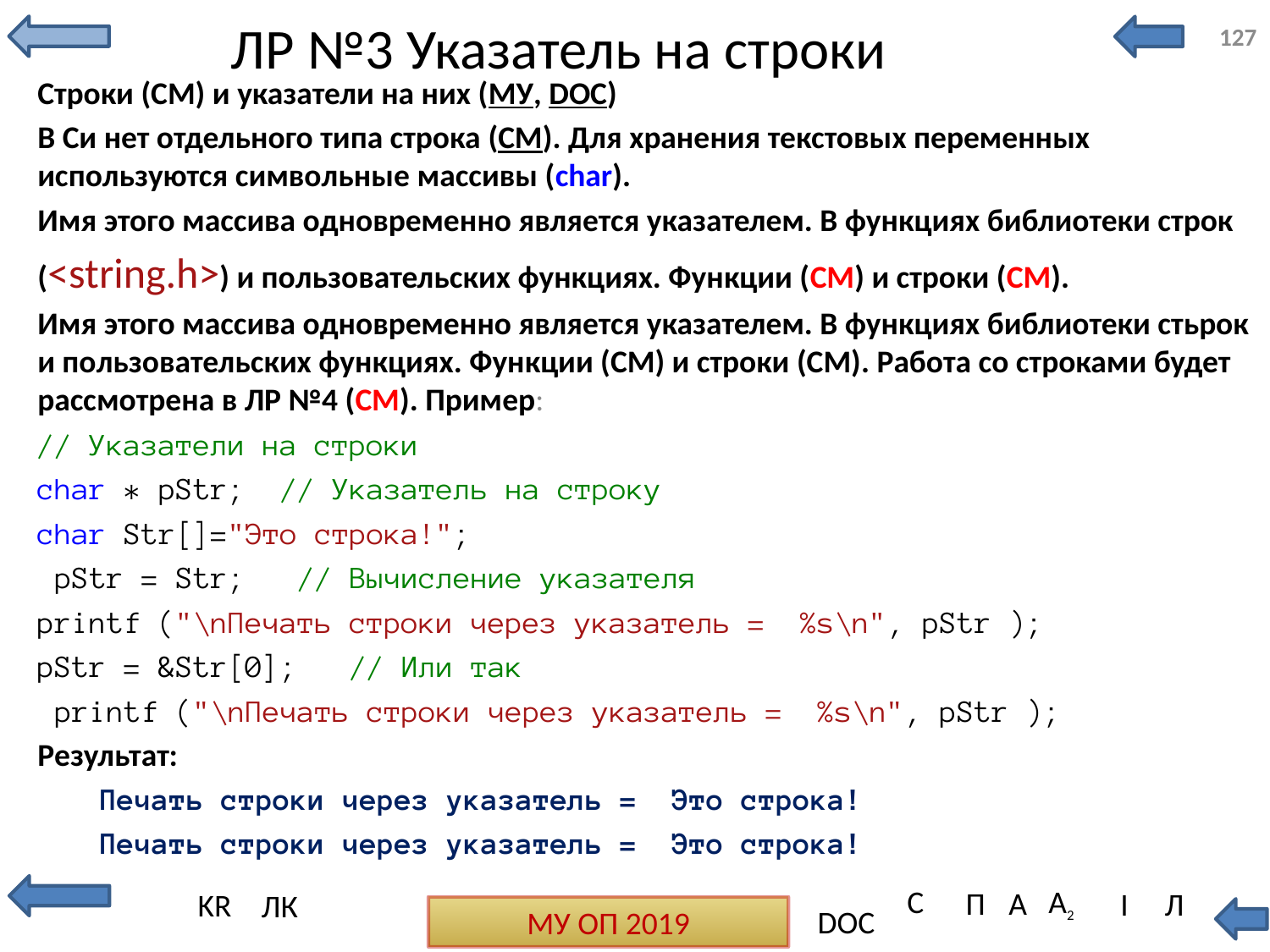

# ЛР №3 Указатель на строки
127
Строки (СМ) и указатели на них (МУ, DOC)
В Си нет отдельного типа строка (СМ). Для хранения текстовых переменных используются символьные массивы (char).
Имя этого массива одновременно является указателем. В функциях библиотеки строк
(<string.h>) и пользовательских функциях. Функции (СМ) и строки (СМ).
Имя этого массива одновременно является указателем. В функциях библиотеки стьрок и пользовательских функциях. Функции (СМ) и строки (СМ). Работа со строками будет рассмотрена в ЛР №4 (СМ). Пример:
// Указатели на строки
char * pStr;  // Указатель на строку
char Str[]="Это строка!";
 pStr = Str;   // Вычисление указателя
printf ("\nПечать строки через указатель =  %s\n", pStr );
pStr = &Str[0];   // Или так
 printf ("\nПечать строки через указатель =  %s\n", pStr );
Результат:
Печать строки через указатель =  Это строка!
Печать строки через указатель =  Это строка!